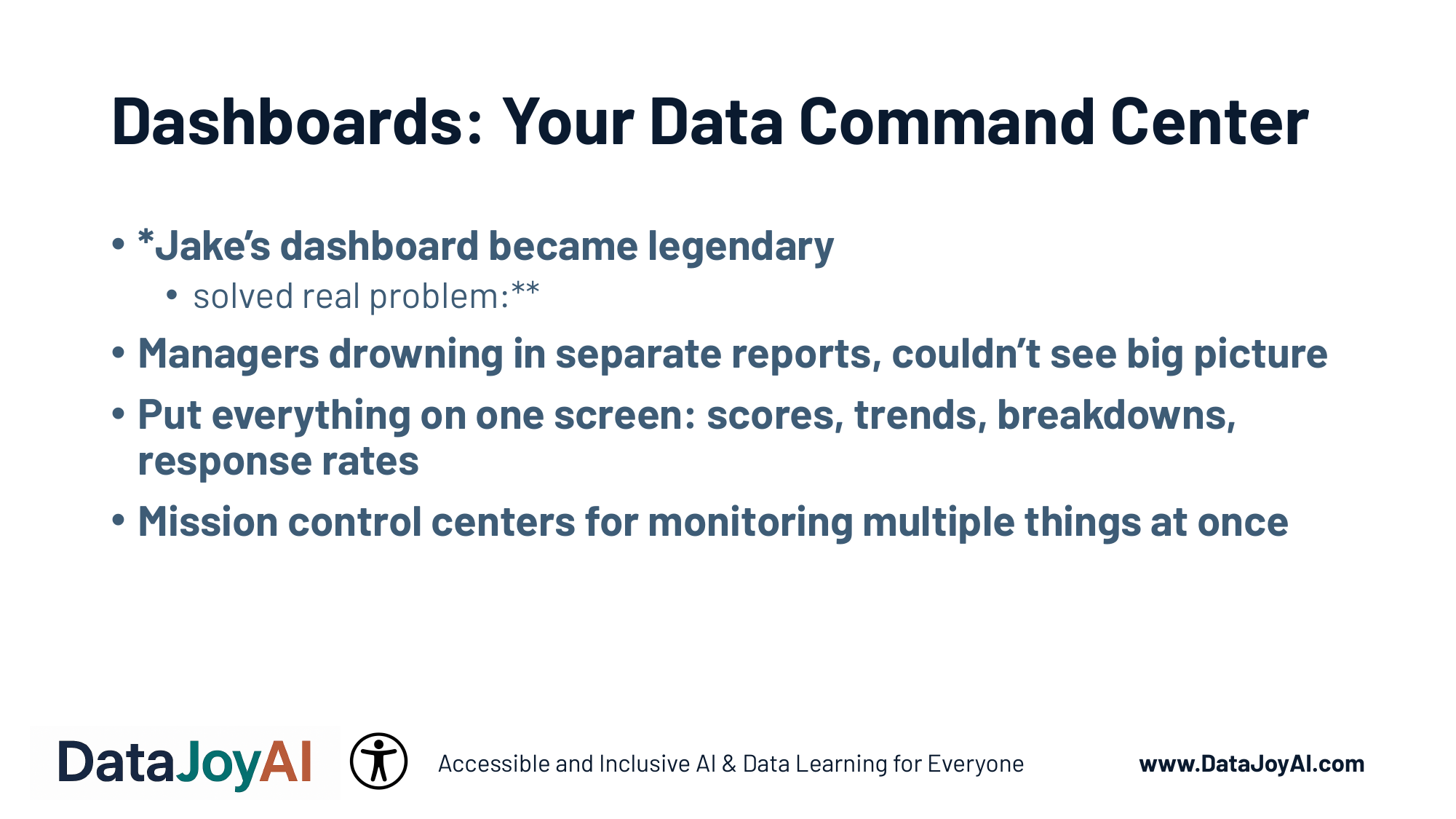

# Dashboards: Your Data Command Center
*Jake’s dashboard became legendary
solved real problem:**
Managers drowning in separate reports, couldn’t see big picture
Put everything on one screen: scores, trends, breakdowns, response rates
Mission control centers for monitoring multiple things at once